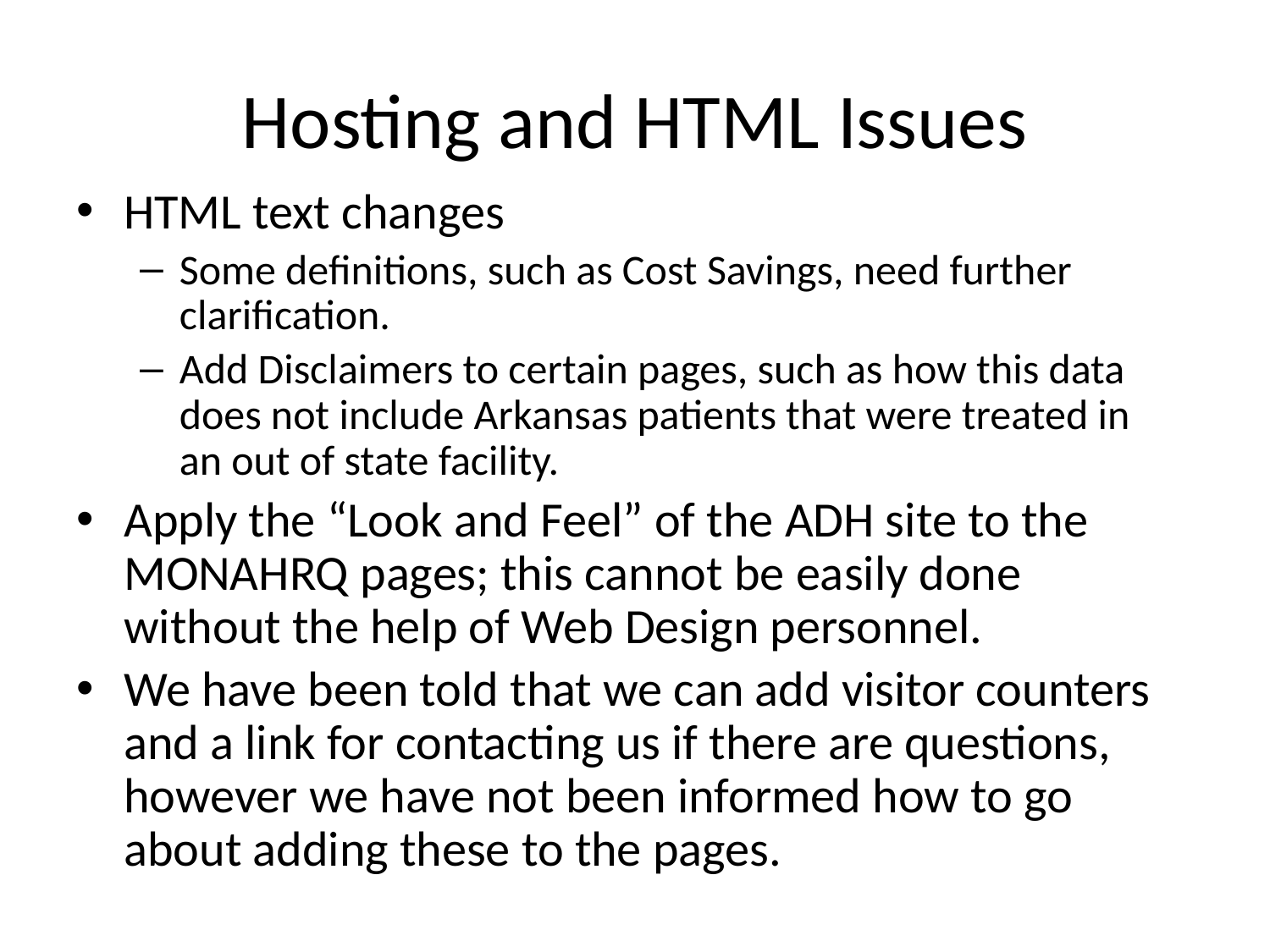

# Hosting and HTML Issues
HTML text changes
Some definitions, such as Cost Savings, need further clarification.
Add Disclaimers to certain pages, such as how this data does not include Arkansas patients that were treated in an out of state facility.
Apply the “Look and Feel” of the ADH site to the MONAHRQ pages; this cannot be easily done without the help of Web Design personnel.
We have been told that we can add visitor counters and a link for contacting us if there are questions, however we have not been informed how to go about adding these to the pages.